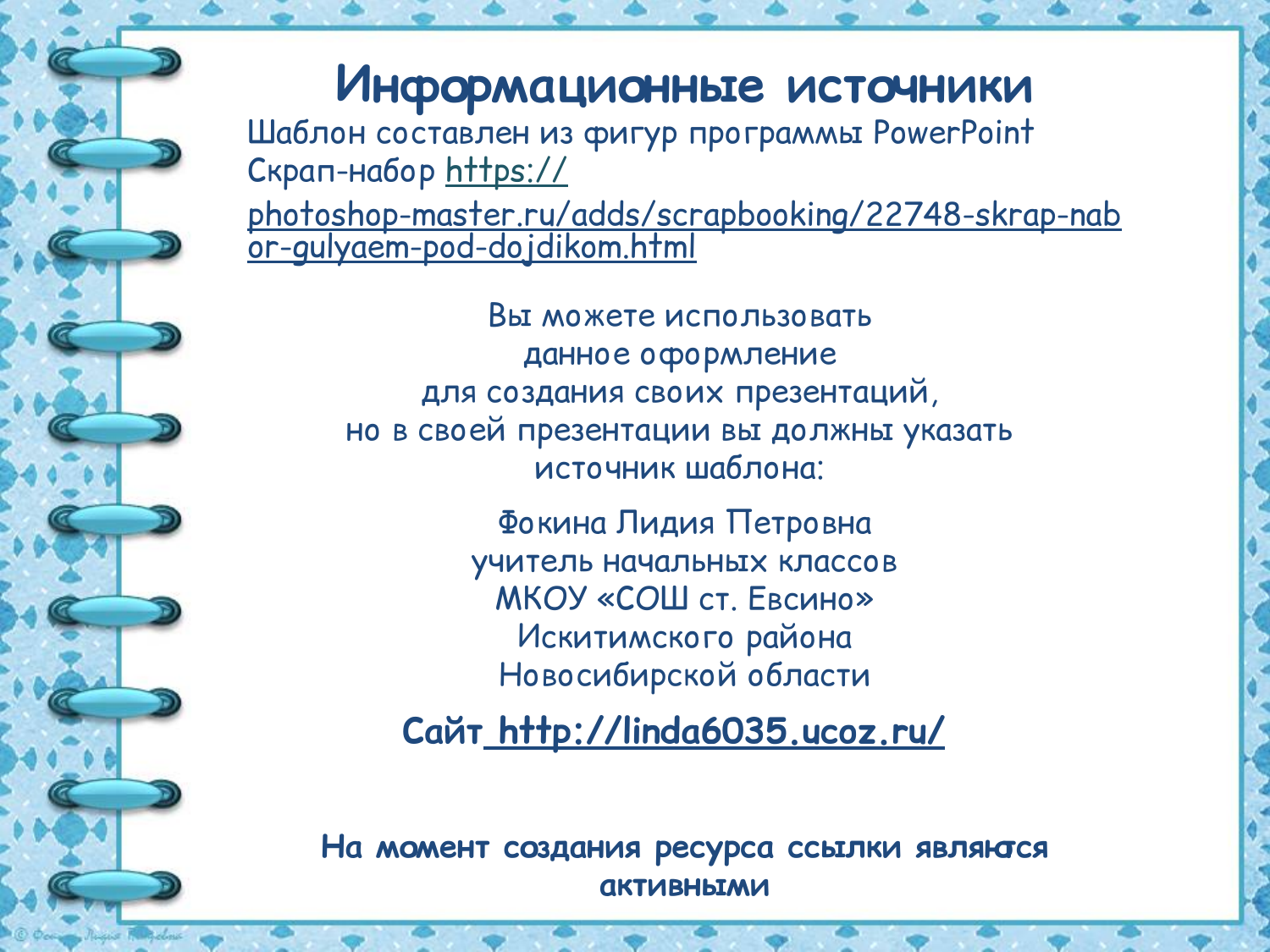

Информационные источники
Шаблон составлен из фигур программы PowerPoint
Скрап-набор https://photoshop-master.ru/adds/scrapbooking/22748-skrap-nabor-gulyaem-pod-dojdikom.html

Вы можете использовать
данное оформление
для создания своих презентаций,
но в своей презентации вы должны указать
источник шаблона:

Фокина Лидия Петровна
учитель начальных классов
МКОУ «СОШ ст. Евсино»
Искитимского района
Новосибирской области
Сайт http://linda6035.ucoz.ru/
На момент создания ресурса ссылки являются активными